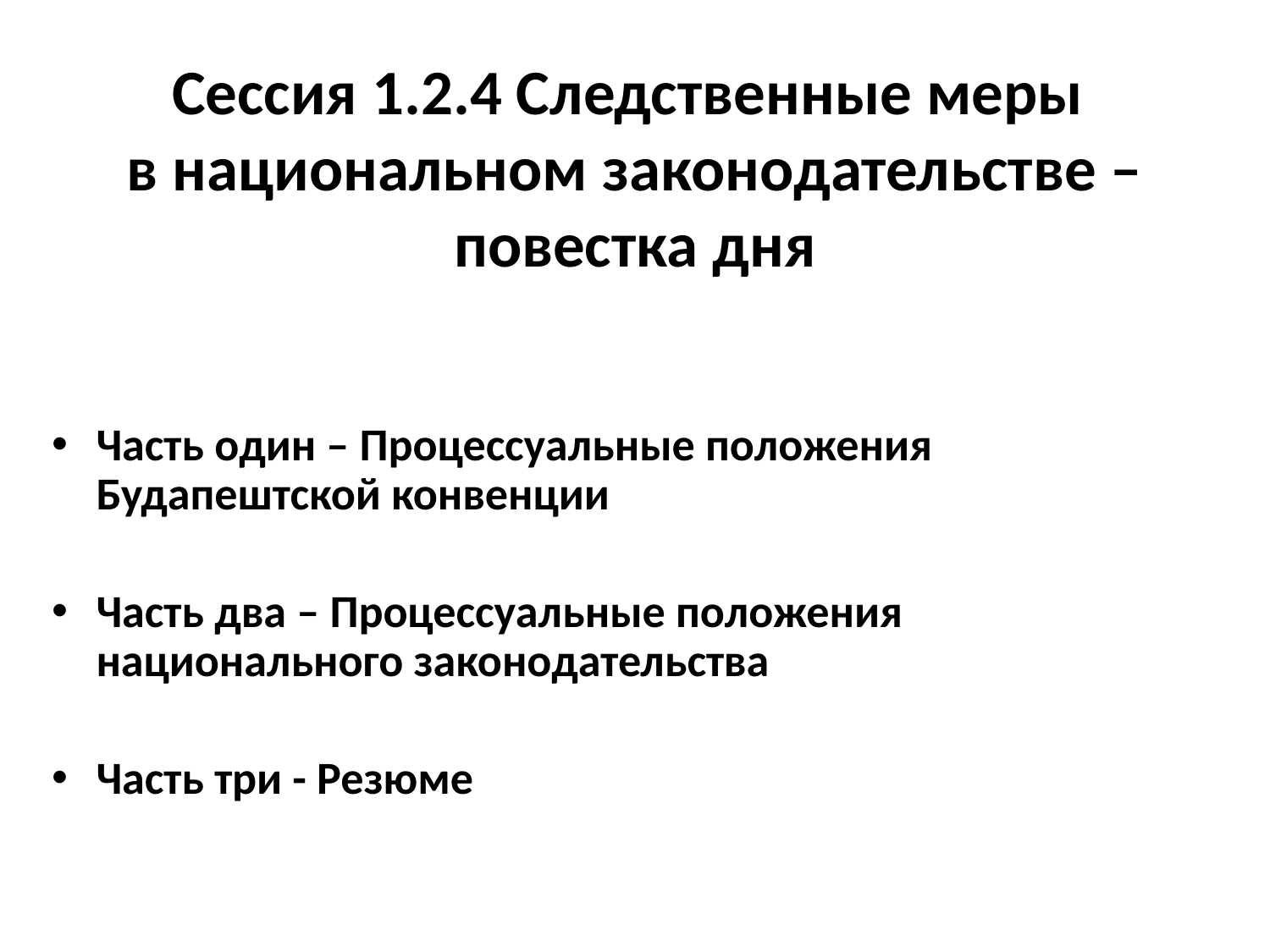

Сессия 1.2.4 Следственные меры
в национальном законодательстве – повестка дня

Часть один – Процессуальные положения Будапештской конвенции

Часть два – Процессуальные положения национального законодательства

Часть три - Резюме